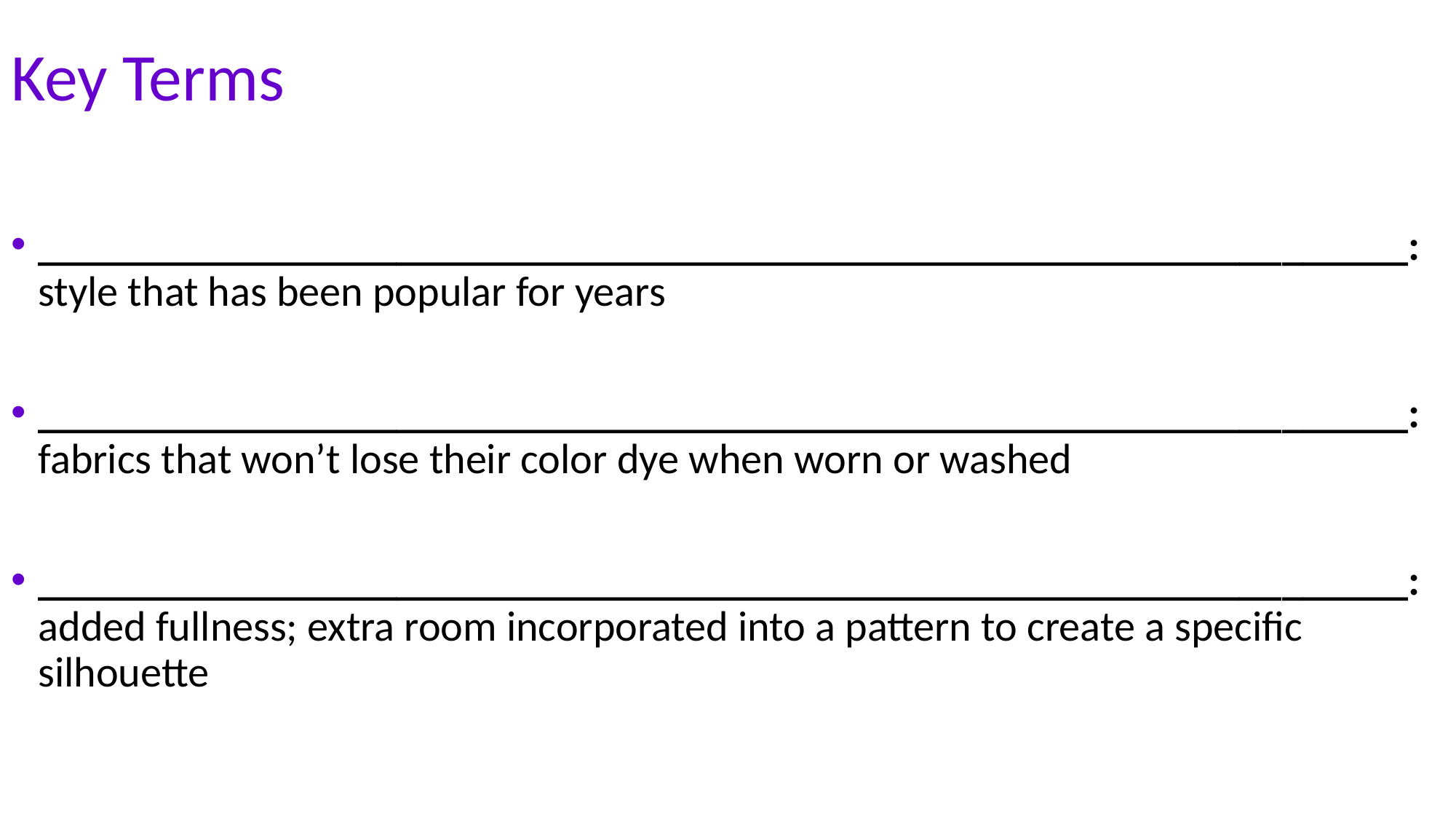

# Key Terms
_________________________________________________________________: style that has been popular for years

_________________________________________________________________: fabrics that won’t lose their color dye when worn or washed

_________________________________________________________________: added fullness; extra room incorporated into a pattern to create a specific silhouette